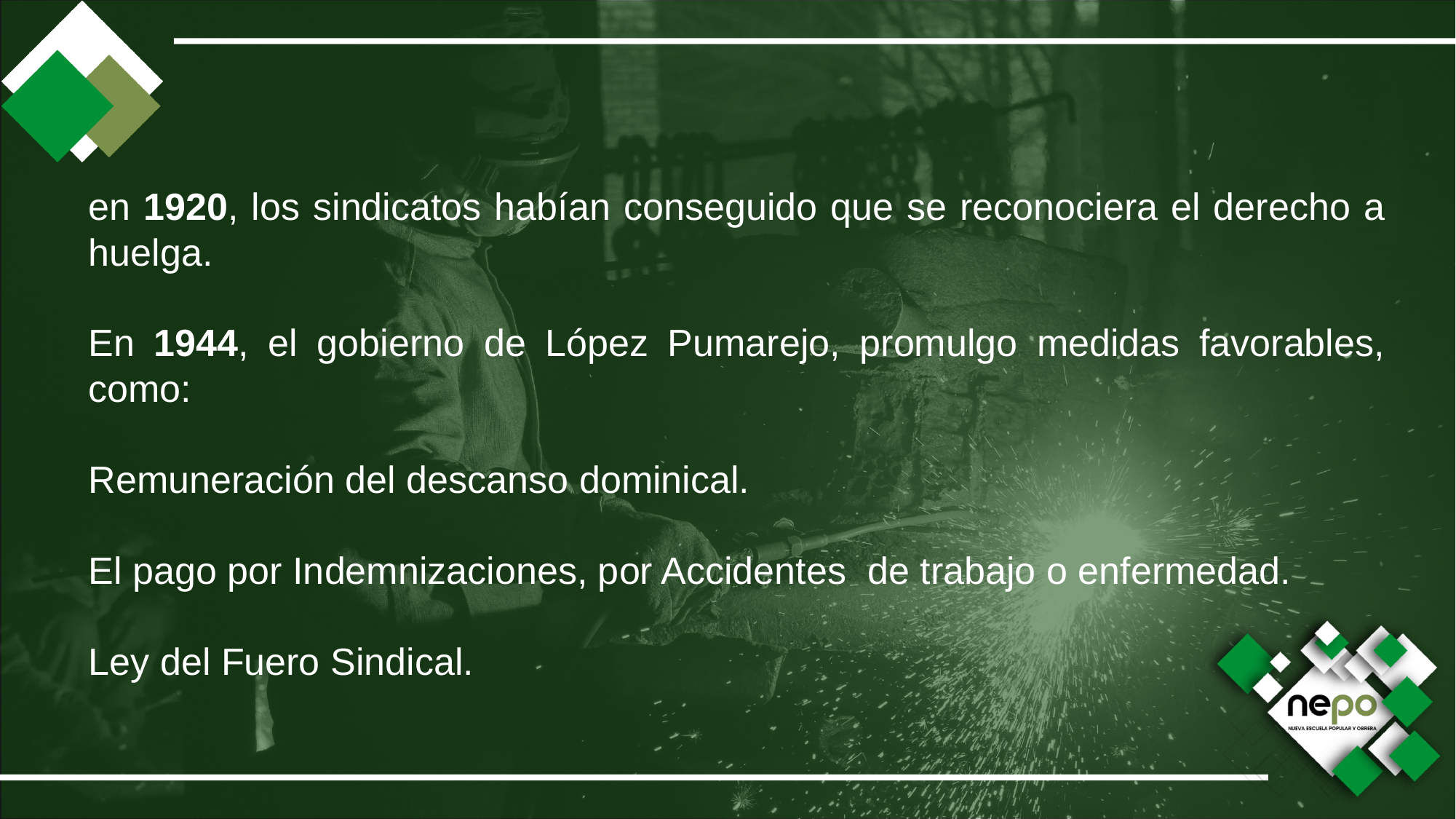

en 1920, los sindicatos habían conseguido que se reconociera el derecho a huelga.

En 1944, el gobierno de López Pumarejo, promulgo medidas favorables, como:

Remuneración del descanso dominical.

El pago por Indemnizaciones, por Accidentes  de trabajo o enfermedad.

Ley del Fuero Sindical.